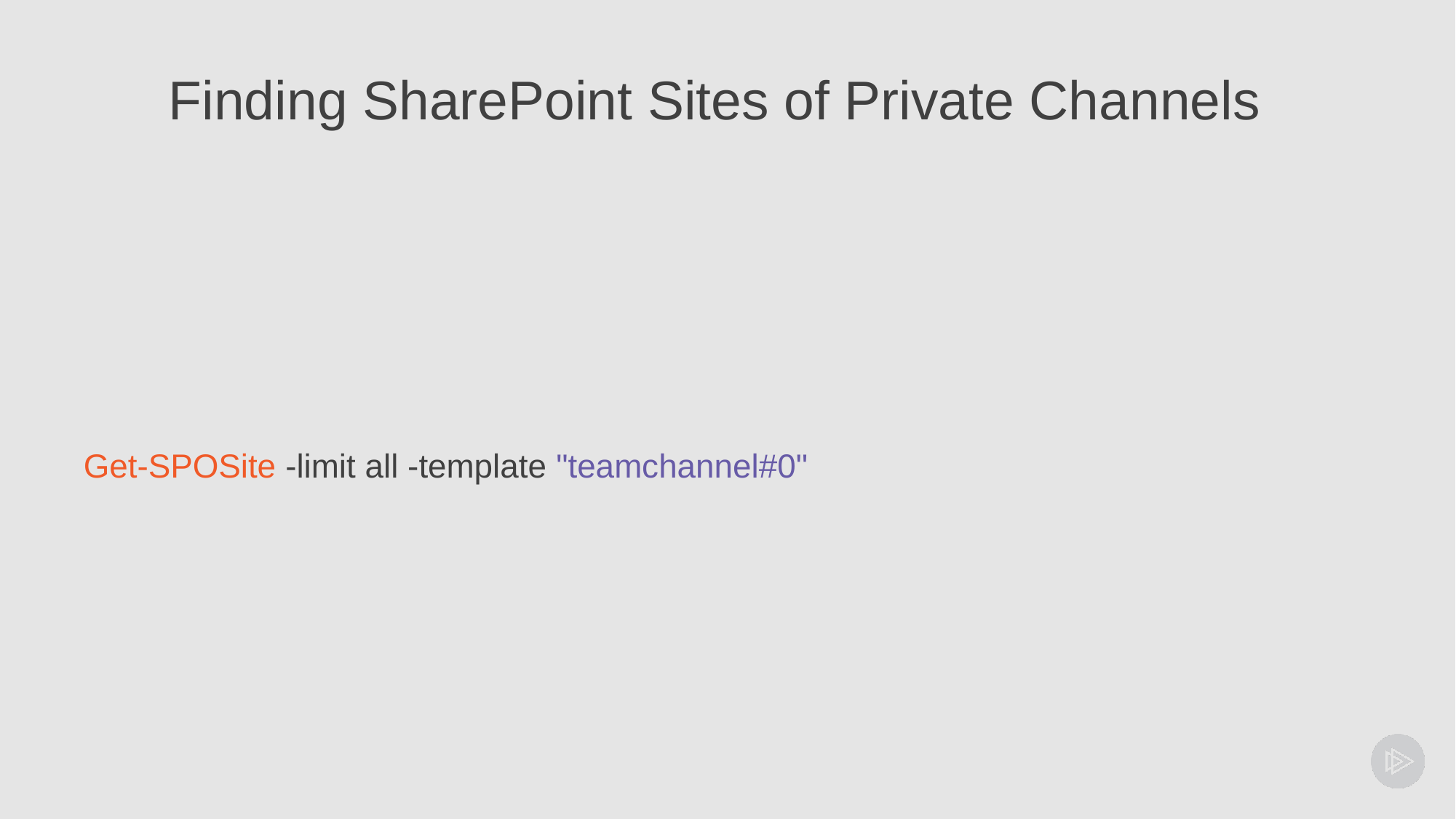

# Finding SharePoint Sites of Private Channels
Get-SPOSite -limit all -template "teamchannel#0"